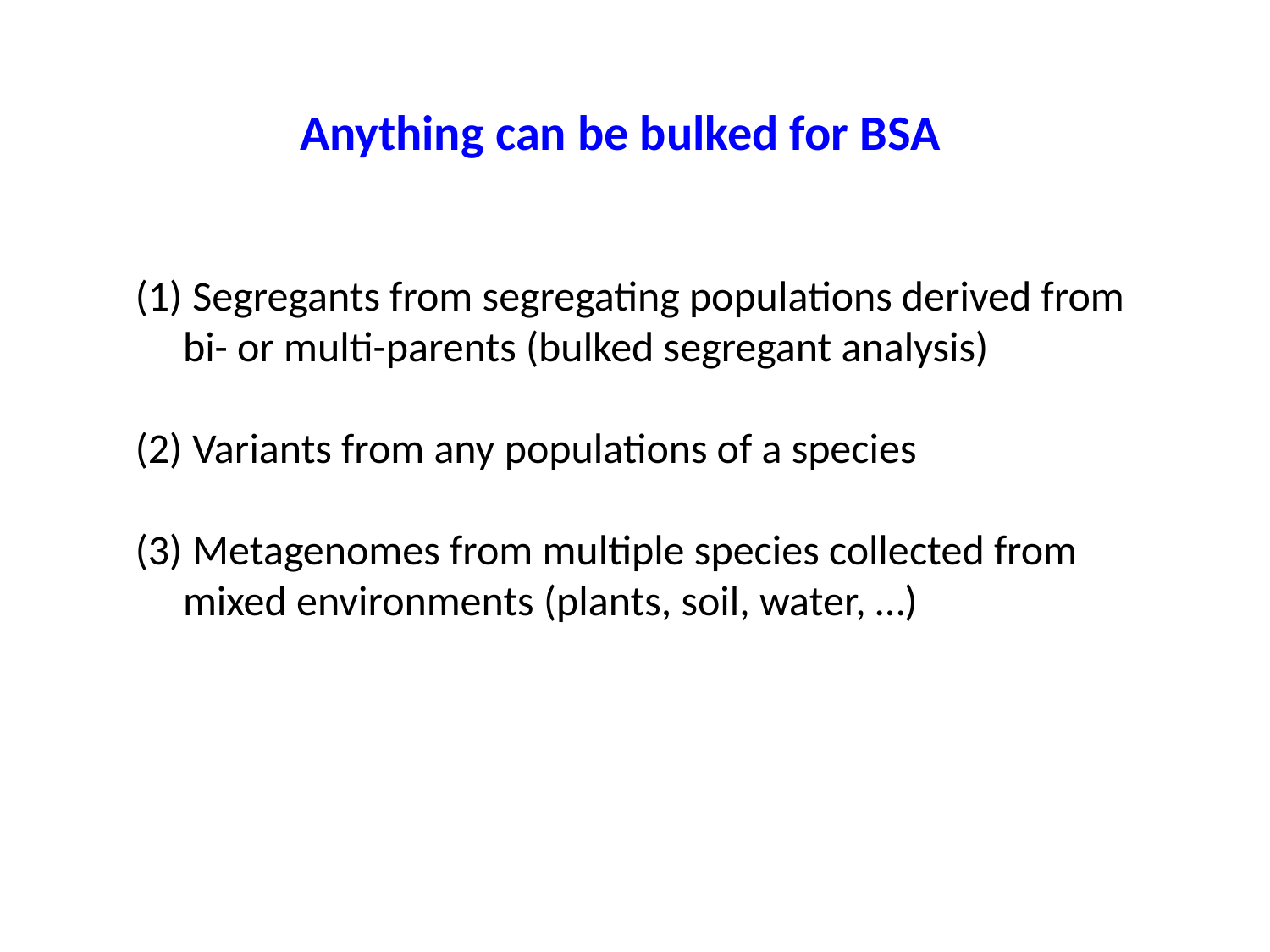

Anything can be bulked for BSA
 Segregants from segregating populations derived from bi- or multi-parents (bulked segregant analysis)

 Variants from any populations of a species

 Metagenomes from multiple species collected from mixed environments (plants, soil, water, …)